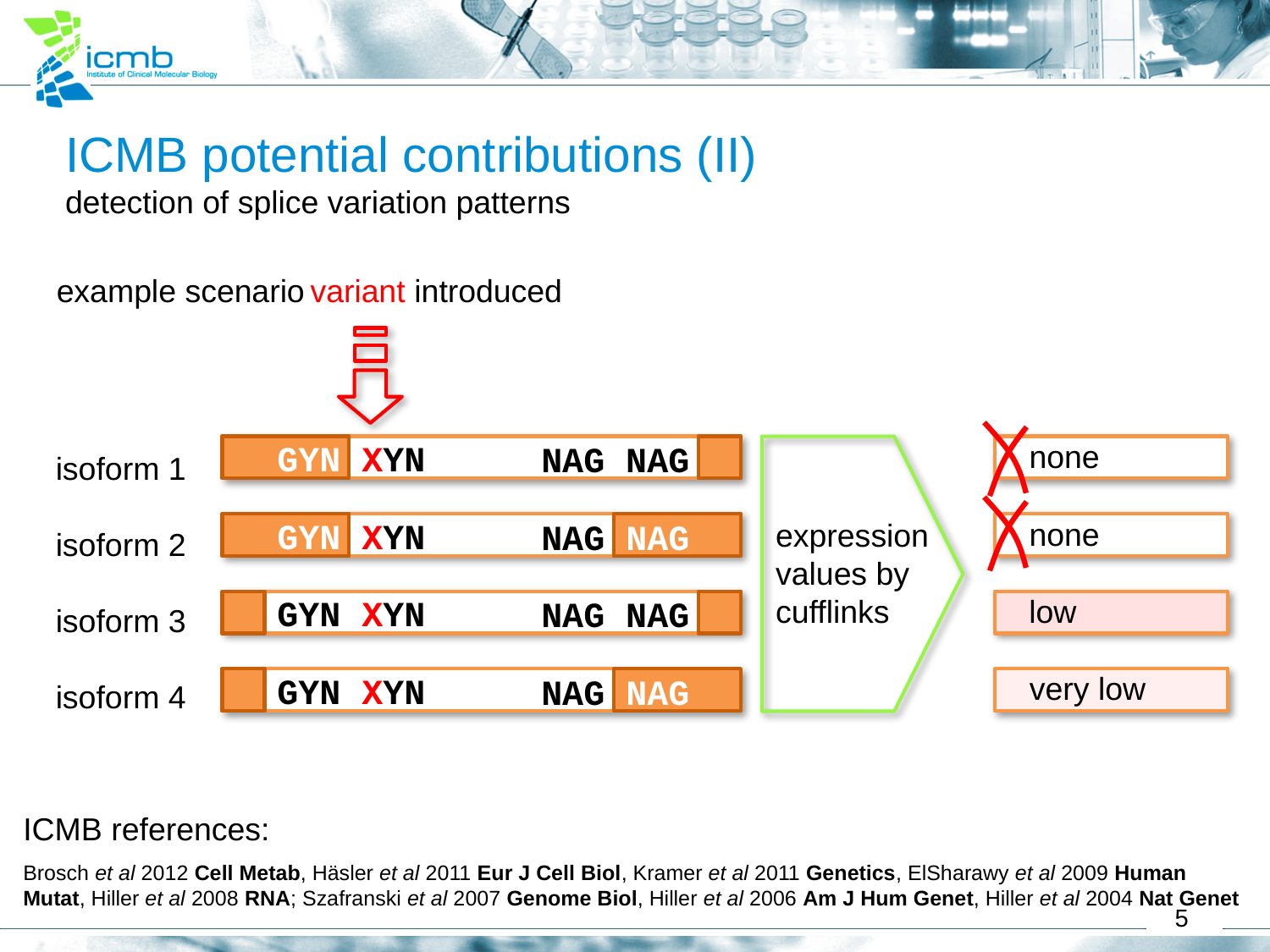

ICMB potential contributions (II)
detection of splice variation patterns
example scenario
variant introduced

isoform 1
isoform 2
isoform 3
isoform 4
GYN XYN
NAG NAG

GYN XYN
NAG NAG

GYN XYN
NAG NAG

GYN XYN
NAG NAG

none

none

low

very low

expression values by cufflinks
ICMB references:

Brosch et al 2012 Cell Metab, Häsler et al 2011 Eur J Cell Biol, Kramer et al 2011 Genetics, ElSharawy et al 2009 Human Mutat, Hiller et al 2008 RNA; Szafranski et al 2007 Genome Biol, Hiller et al 2006 Am J Hum Genet, Hiller et al 2004 Nat Genet